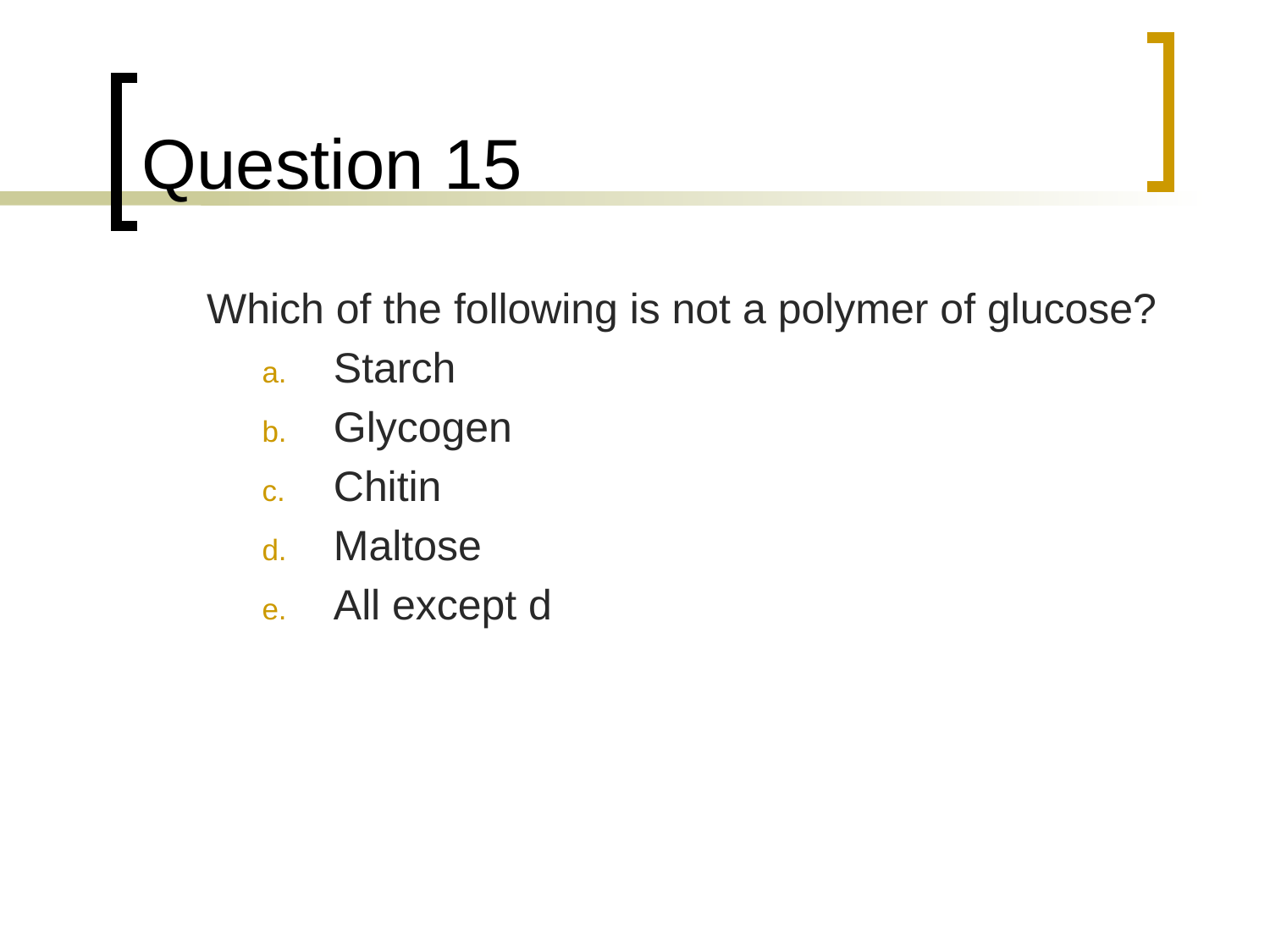

# Question 15
	Which of the following is not a polymer of glucose?
Starch
Glycogen
Chitin
Maltose
All except d